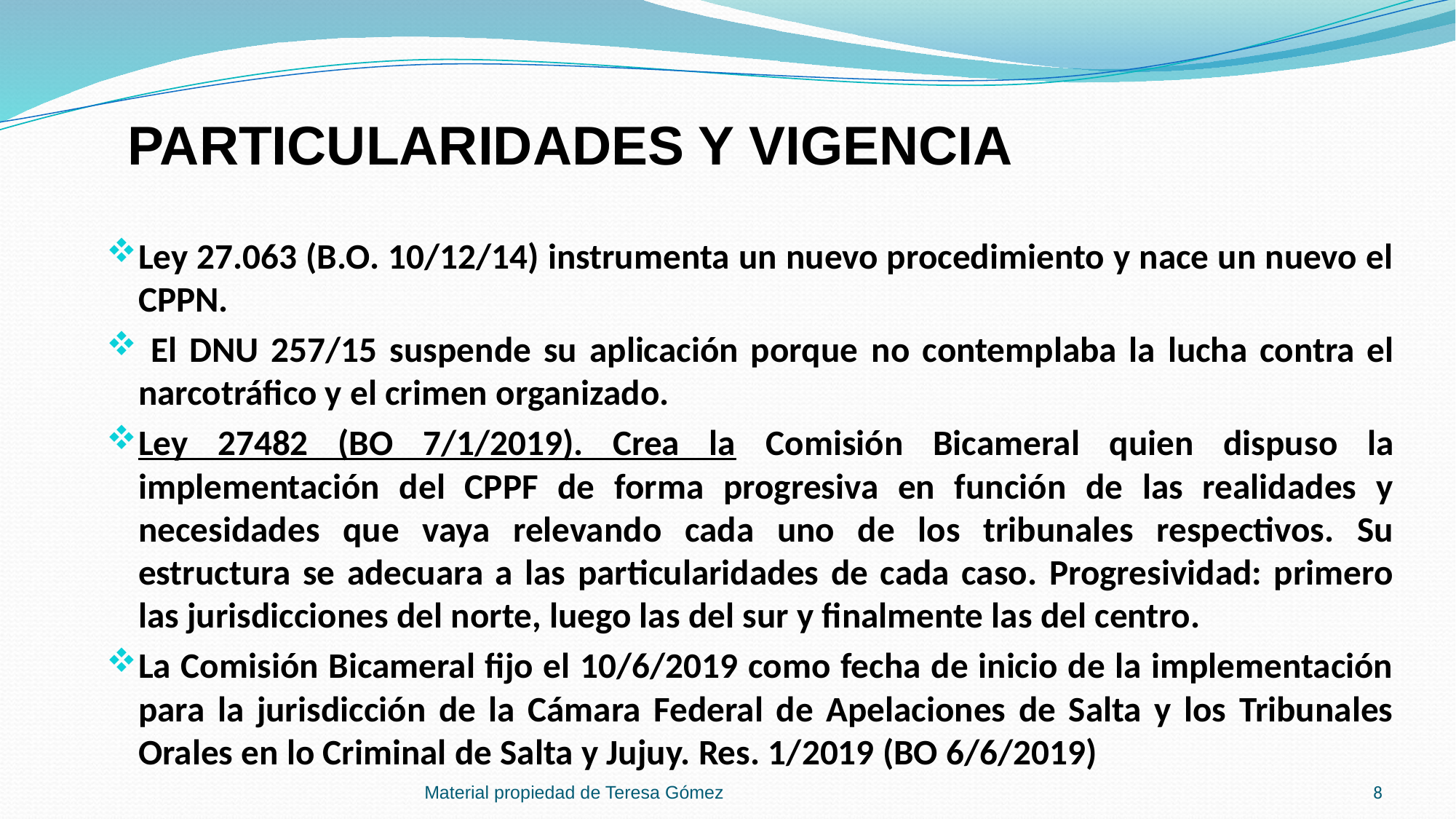

# PARTICULARIDADES Y VIGENCIA
Ley 27.063 (B.O. 10/12/14) instrumenta un nuevo procedimiento y nace un nuevo el CPPN.
 El DNU 257/15 suspende su aplicación porque no contemplaba la lucha contra el narcotráfico y el crimen organizado.
Ley 27482 (BO 7/1/2019). Crea la Comisión Bicameral quien dispuso la implementación del CPPF de forma progresiva en función de las realidades y necesidades que vaya relevando cada uno de los tribunales respectivos. Su estructura se adecuara a las particularidades de cada caso. Progresividad: primero las jurisdicciones del norte, luego las del sur y finalmente las del centro.
La Comisión Bicameral fijo el 10/6/2019 como fecha de inicio de la implementación para la jurisdicción de la Cámara Federal de Apelaciones de Salta y los Tribunales Orales en lo Criminal de Salta y Jujuy. Res. 1/2019 (BO 6/6/2019)

Material propiedad de Teresa Gómez
8